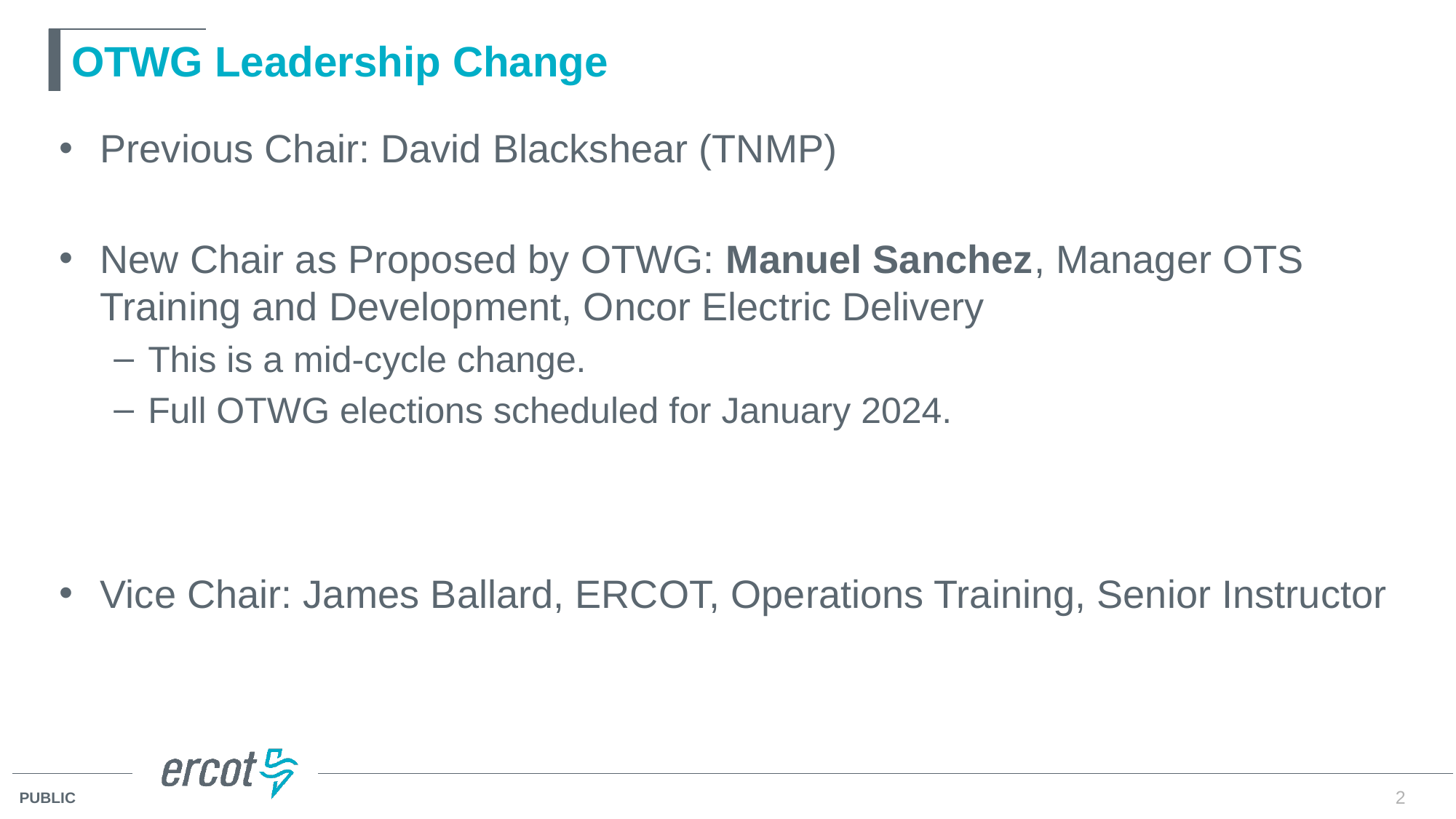

# OTWG Leadership Change
Previous Chair: David Blackshear (TNMP)

New Chair as Proposed by OTWG: Manuel Sanchez, Manager OTS Training and Development, Oncor Electric Delivery
This is a mid-cycle change.
Full OTWG elections scheduled for January 2024.

Vice Chair: James Ballard, ERCOT, Operations Training, Senior Instructor

2